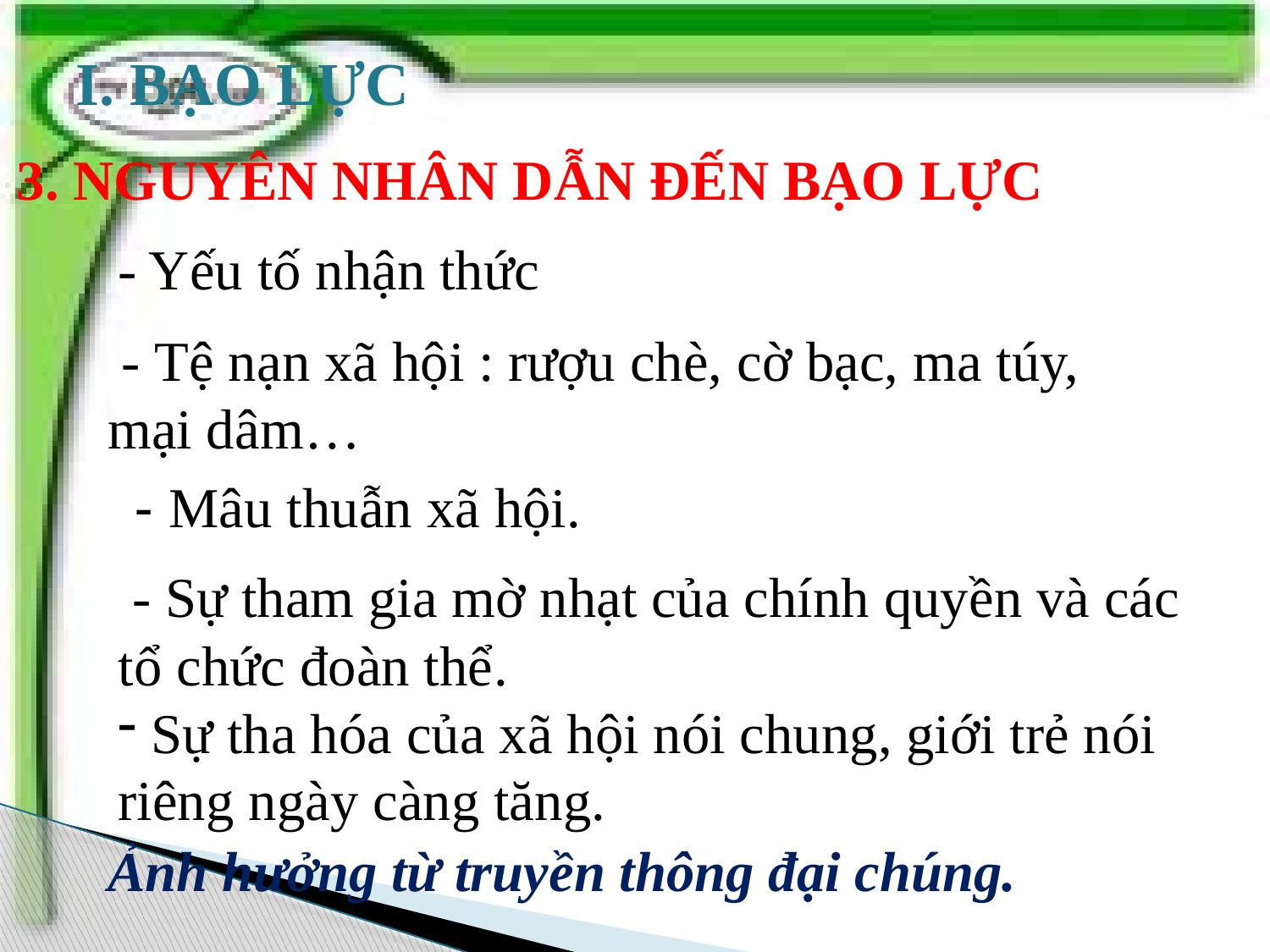

# I. BẠO LỰC
3. NGUYÊN NHÂN DẪN ĐẾN BẠO LỰC
- Yếu tố nhận thức
 - Tệ nạn xã hội : rượu chè, cờ bạc, ma túy, mại dâm…
 - Mâu thuẫn xã hội.
 - Sự tham gia mờ nhạt của chính quyền và các tổ chức đoàn thể.
 Sự tha hóa của xã hội nói chung, giới trẻ nói riêng ngày càng tăng.

Ảnh hưởng từ truyền thông đại chúng.